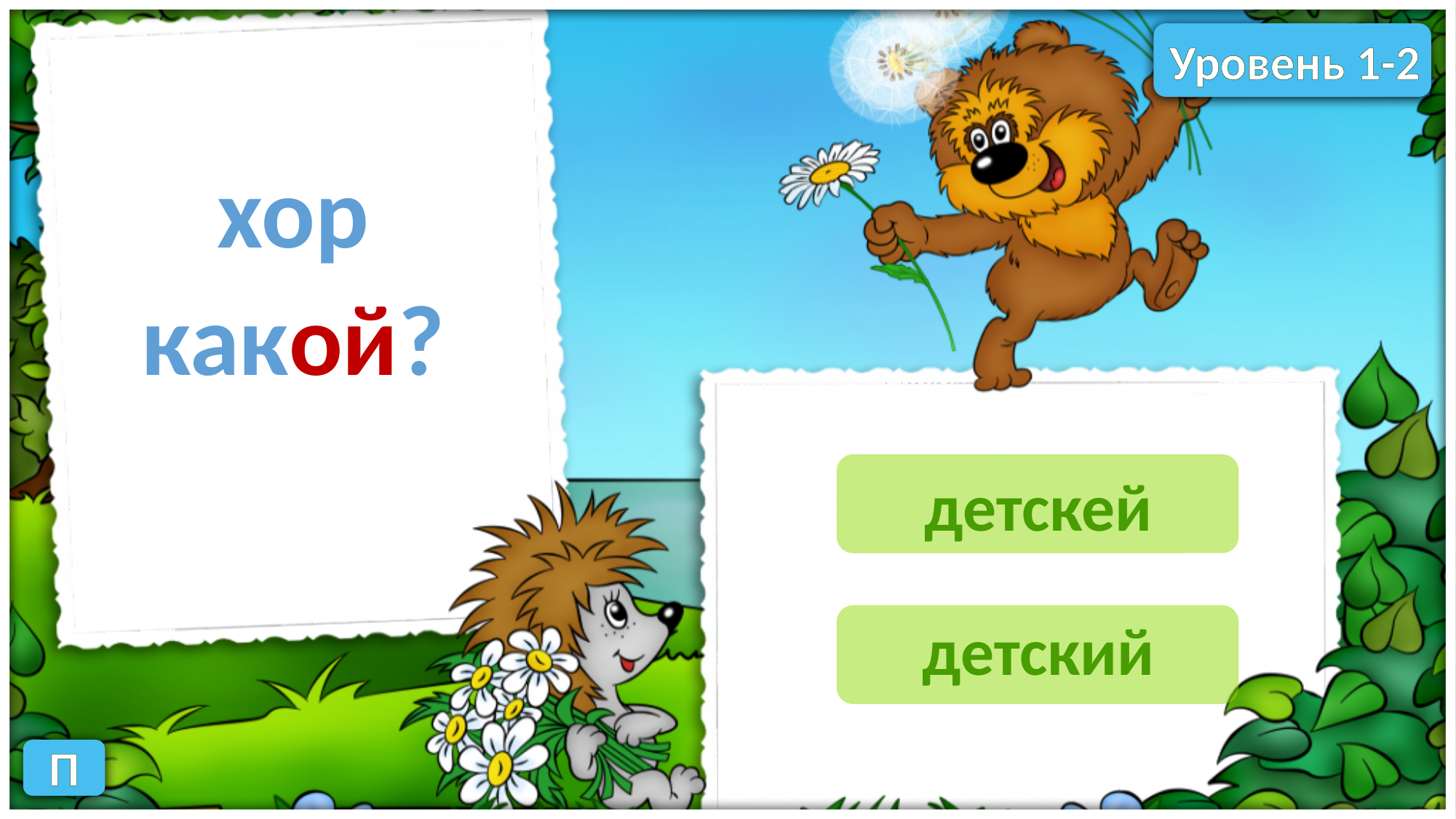

Уровень 1-2
хор
какой?

детскей
детский

П